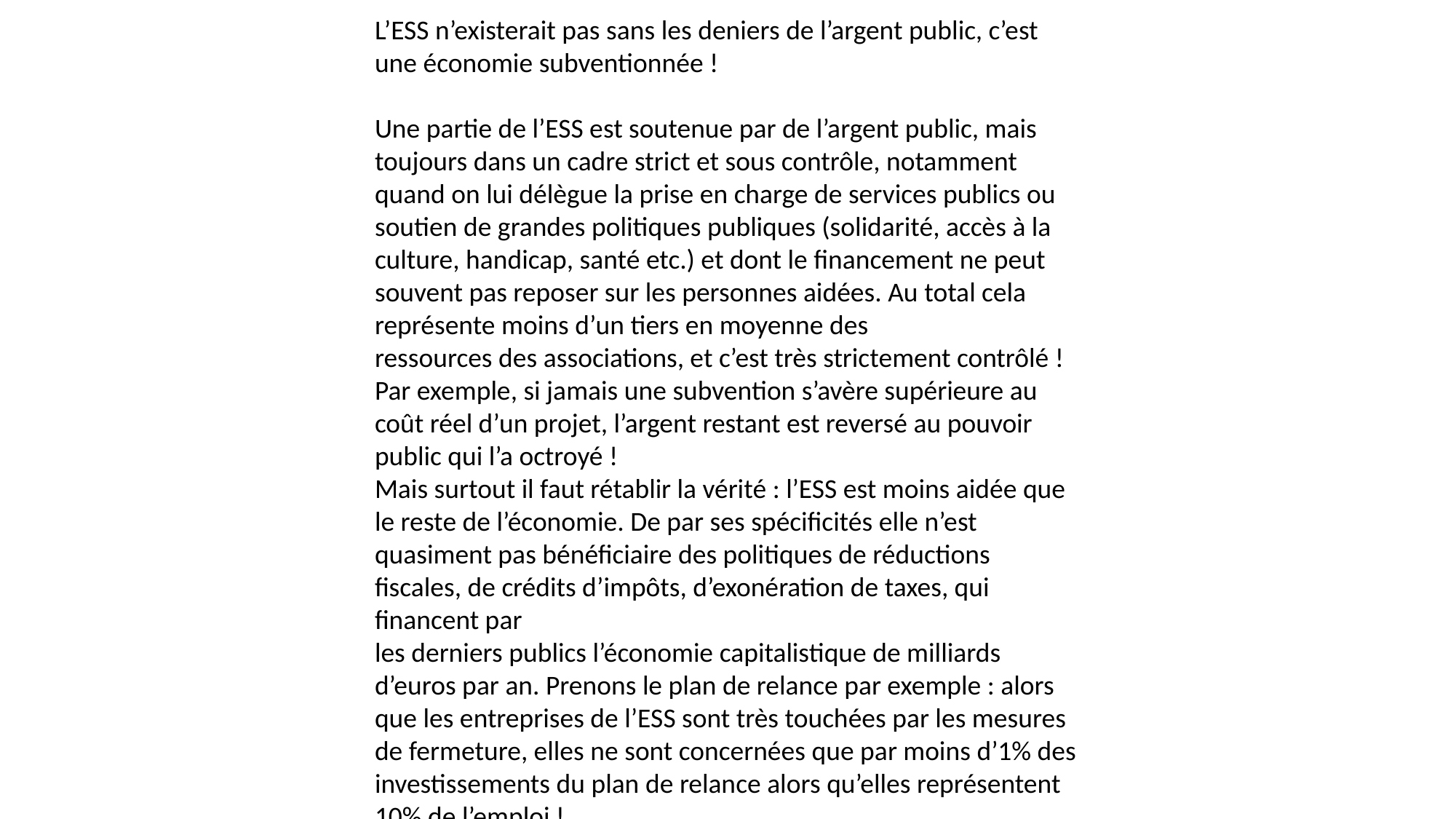

L’ESS n’existerait pas sans les deniers de l’argent public, c’est une économie subventionnée !

Une partie de l’ESS est soutenue par de l’argent public, mais toujours dans un cadre strict et sous contrôle, notamment quand on lui délègue la prise en charge de services publics ou soutien de grandes politiques publiques (solidarité, accès à la culture, handicap, santé etc.) et dont le financement ne peut souvent pas reposer sur les personnes aidées. Au total cela représente moins d’un tiers en moyenne des
ressources des associations, et c’est très strictement contrôlé ! Par exemple, si jamais une subvention s’avère supérieure au coût réel d’un projet, l’argent restant est reversé au pouvoir public qui l’a octroyé !
Mais surtout il faut rétablir la vérité : l’ESS est moins aidée que le reste de l’économie. De par ses spécificités elle n’est quasiment pas bénéficiaire des politiques de réductions fiscales, de crédits d’impôts, d’exonération de taxes, qui financent par
les derniers publics l’économie capitalistique de milliards d’euros par an. Prenons le plan de relance par exemple : alors que les entreprises de l’ESS sont très touchées par les mesures de fermeture, elles ne sont concernées que par moins d’1% des investissements du plan de relance alors qu’elles représentent 10% de l’emploi !